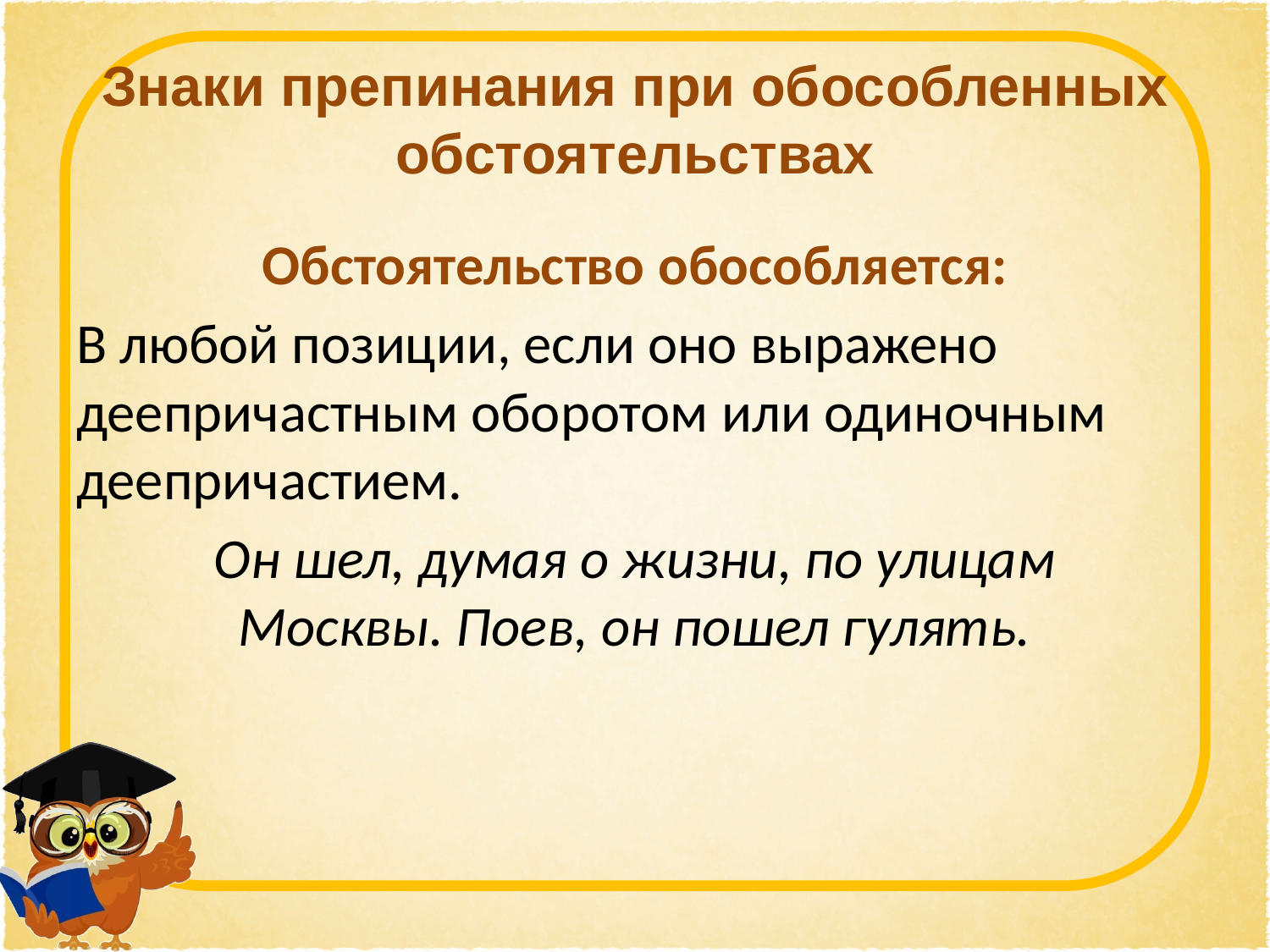

# Знаки препинания при обособленных обстоятельствах
Обстоятельство обособляется:
В любой позиции, если оно выражено деепричастным оборотом или одиночным деепричастием.
Он шел, думая о жизни, по улицам Москвы. Поев, он пошел гулять.